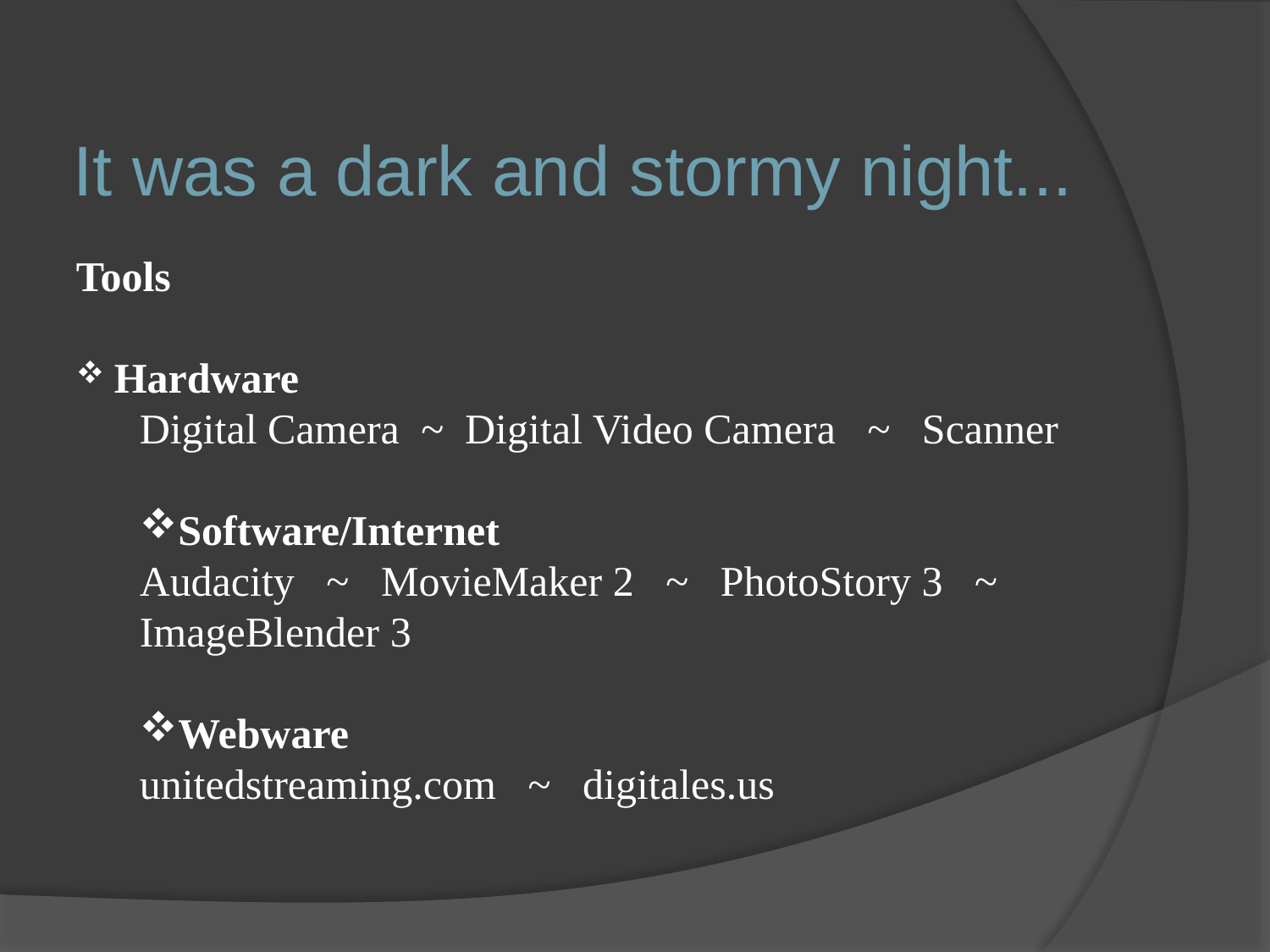

# It was a dark and stormy night...
Tools

 Hardware
Digital Camera  ~  Digital Video Camera   ~   Scanner
Software/Internet
Audacity   ~   MovieMaker 2   ~   PhotoStory 3   ~   ImageBlender 3

Webware
unitedstreaming.com   ~   digitales.us